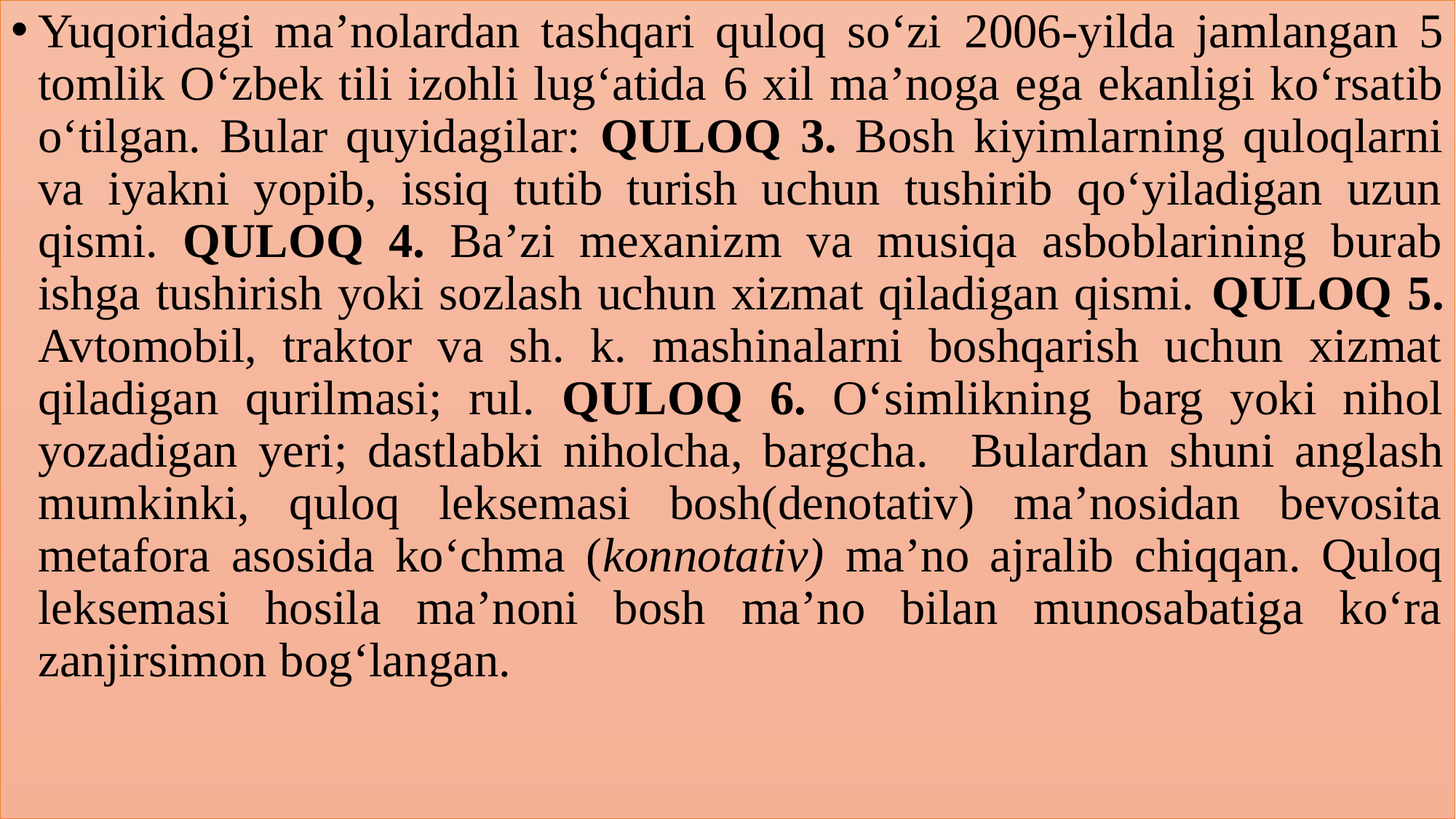

Yuqoridagi ma’nolardan tashqari quloq so‘zi 2006-yilda jamlangan 5 tomlik O‘zbek tili izohli lug‘atida 6 xil ma’noga ega ekanligi ko‘rsatib o‘tilgan. Bular quyidagilar: QULOQ 3. Bosh kiyimlarning quloqlarni va iyakni yopib, issiq tutib turish uchun tushirib qo‘yiladigan uzun qismi. QULOQ 4. Ba’zi mexanizm va musiqa asboblarining burab ishga tushirish yoki sozlash uchun xizmat qiladigan qismi. QULOQ 5. Avtomobil, traktor va sh. k. mashinalarni boshqarish uchun xizmat qiladigan qurilmasi; rul. QULOQ 6. O‘simlikning barg yoki nihol yozadigan yeri; dastlabki niholcha, bargcha.  Bulardan shuni anglash mumkinki, quloq leksemasi bosh(denotativ) ma’nosidan bevosita metafora asosida ko‘chma (konnotativ) ma’no ajralib chiqqan. Quloq leksemasi hosila ma’noni bosh ma’no bilan munosabatiga ko‘ra zanjirsimon bog‘langan.
#